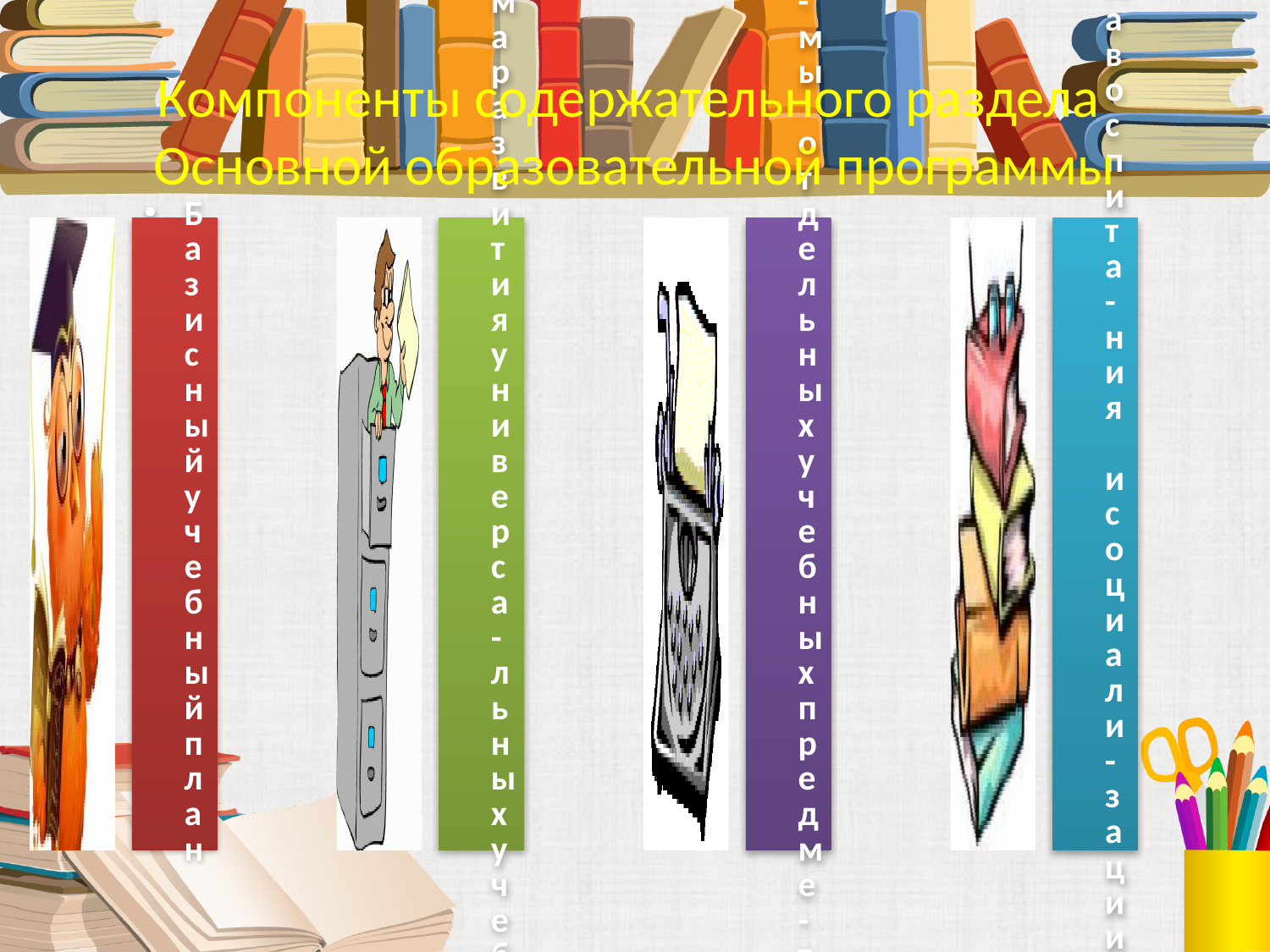

# Компоненты содержательного раздела Основной образовательной программы